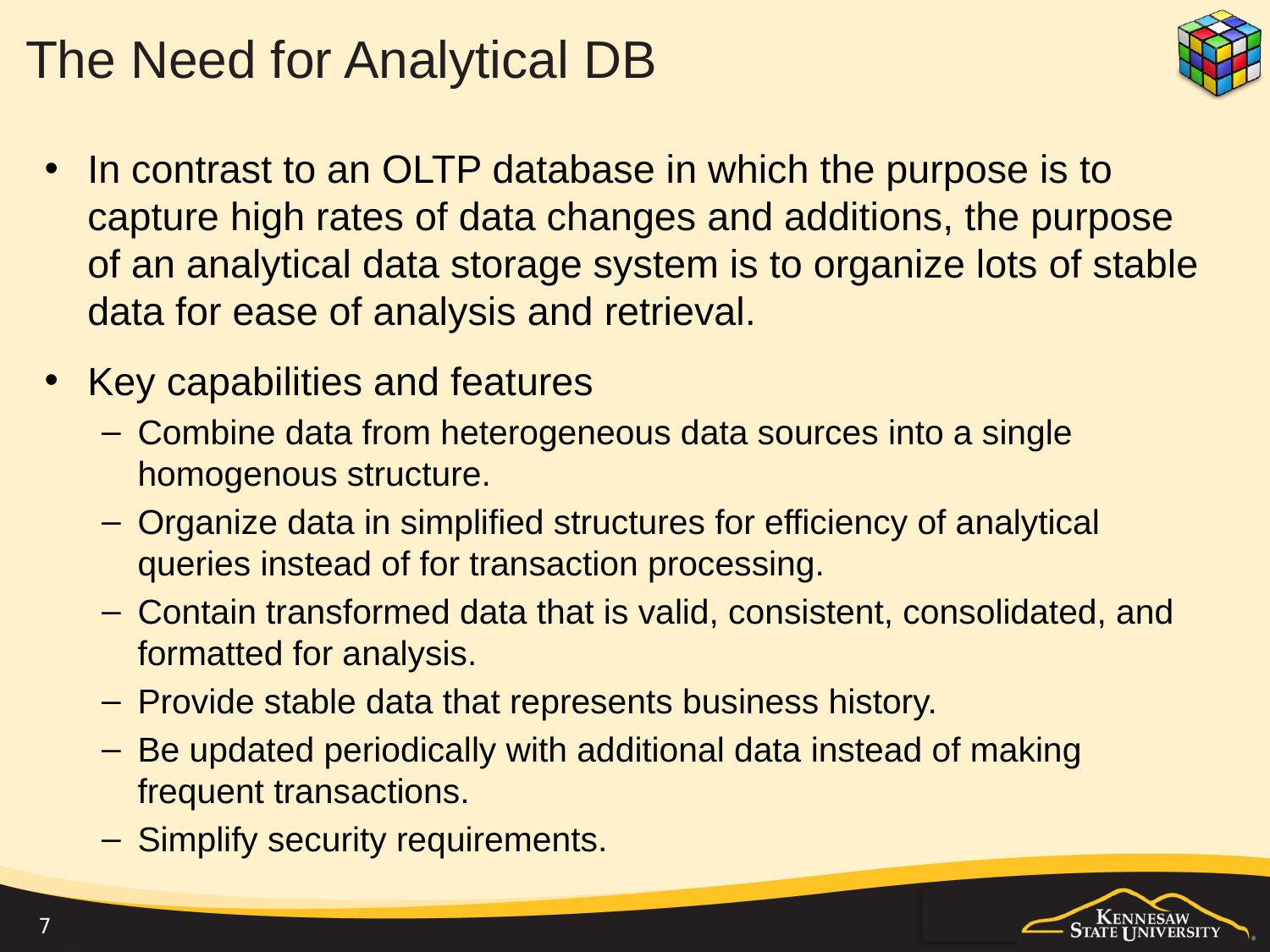

# The Need for Analytical DB
In contrast to an OLTP database in which the purpose is to capture high rates of data changes and additions, the purpose of an analytical data storage system is to organize lots of stable data for ease of analysis and retrieval.
Key capabilities and features
Combine data from heterogeneous data sources into a single homogenous structure.
Organize data in simplified structures for efficiency of analytical queries instead of for transaction processing.
Contain transformed data that is valid, consistent, consolidated, and formatted for analysis.
Provide stable data that represents business history.
Be updated periodically with additional data instead of making frequent transactions.
Simplify security requirements.

7